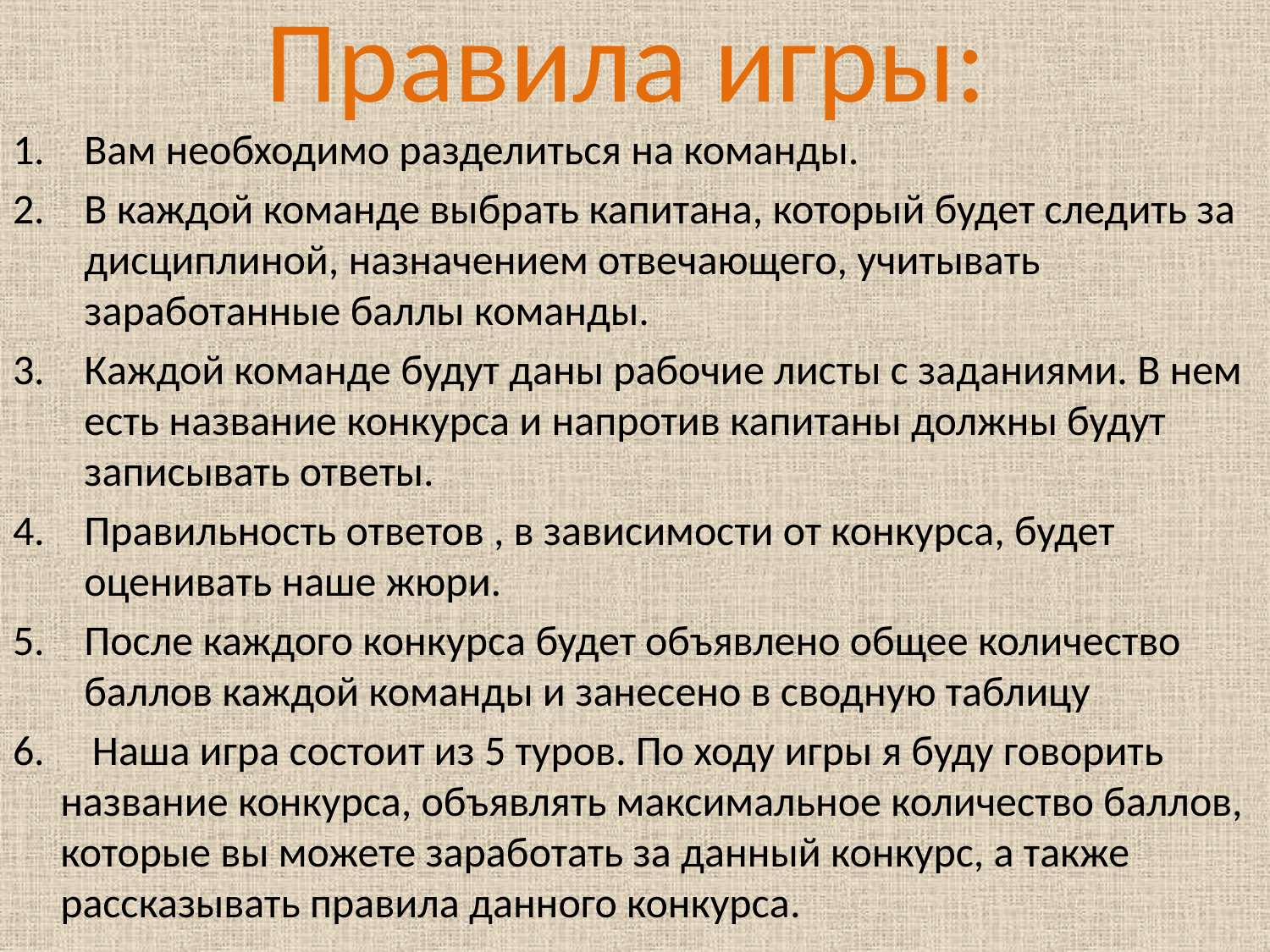

# Правила игры:
Вам необходимо разделиться на команды.
В каждой команде выбрать капитана, который будет следить за дисциплиной, назначением отвечающего, учитывать заработанные баллы команды.
Каждой команде будут даны рабочие листы с заданиями. В нем есть название конкурса и напротив капитаны должны будут записывать ответы.
Правильность ответов , в зависимости от конкурса, будет оценивать наше жюри.
После каждого конкурса будет объявлено общее количество баллов каждой команды и занесено в сводную таблицу
6.     Наша игра состоит из 5 туров. По ходу игры я буду говорить название конкурса, объявлять максимальное количество баллов, которые вы можете заработать за данный конкурс, а также рассказывать правила данного конкурса.